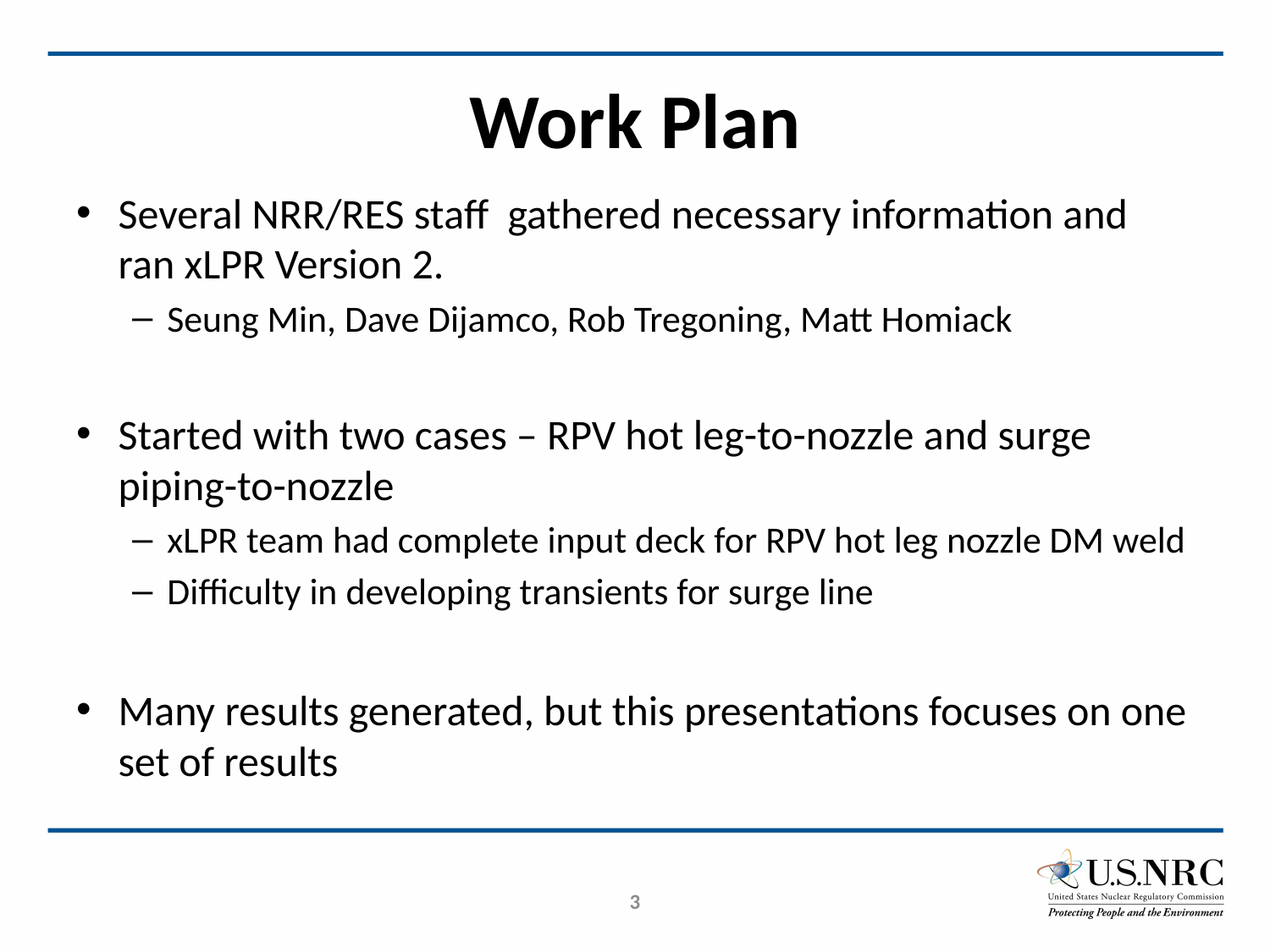

# Work Plan
Several NRR/RES staff  gathered necessary information and ran xLPR Version 2.
Seung Min, Dave Dijamco, Rob Tregoning, Matt Homiack

Started with two cases – RPV hot leg-to-nozzle and surge piping-to-nozzle
xLPR team had complete input deck for RPV hot leg nozzle DM weld
Difficulty in developing transients for surge line

Many results generated, but this presentations focuses on one set of results

3